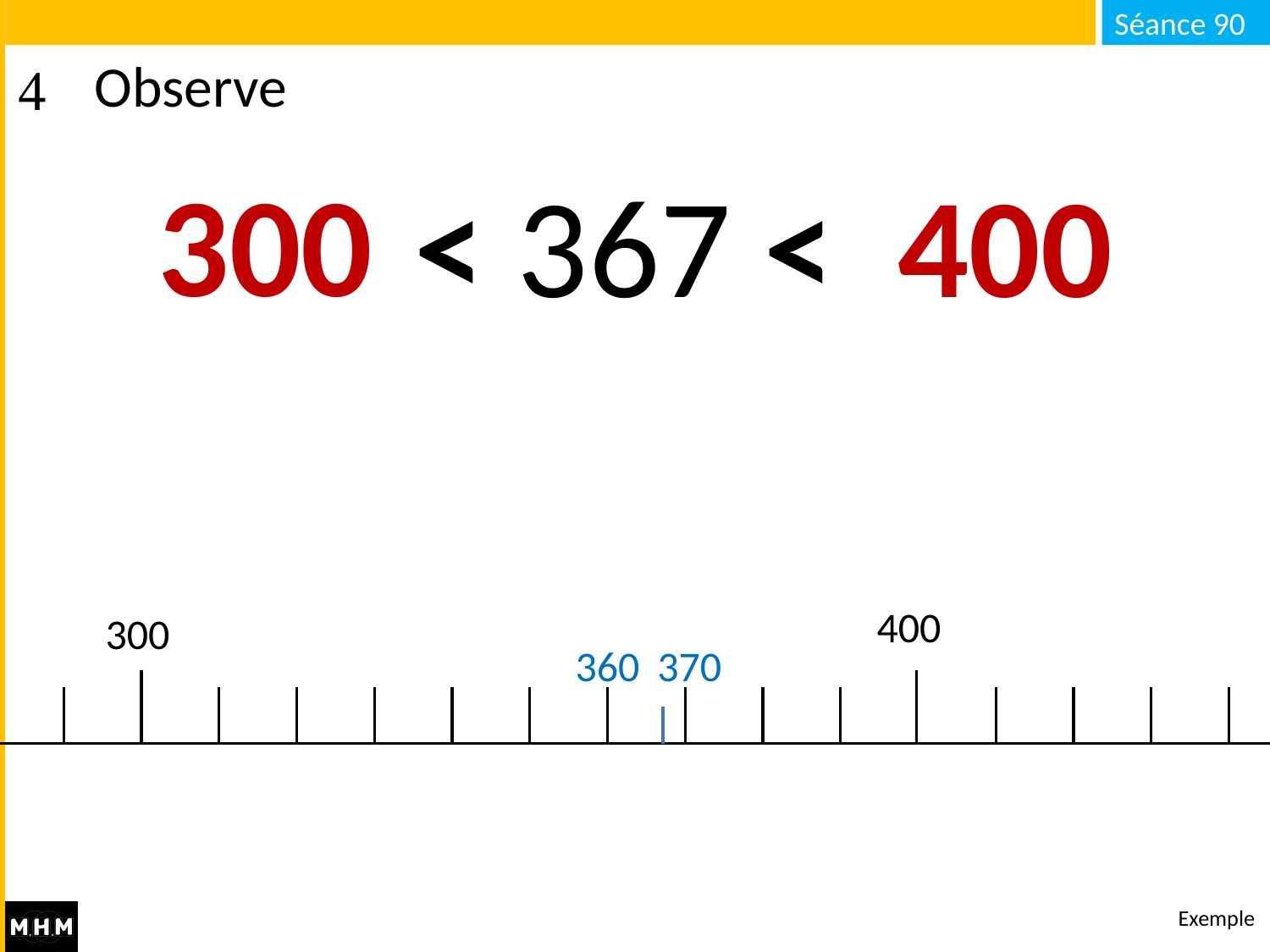

# Observe
300
… < 367 < …
400
400
300
360
370
Exemple